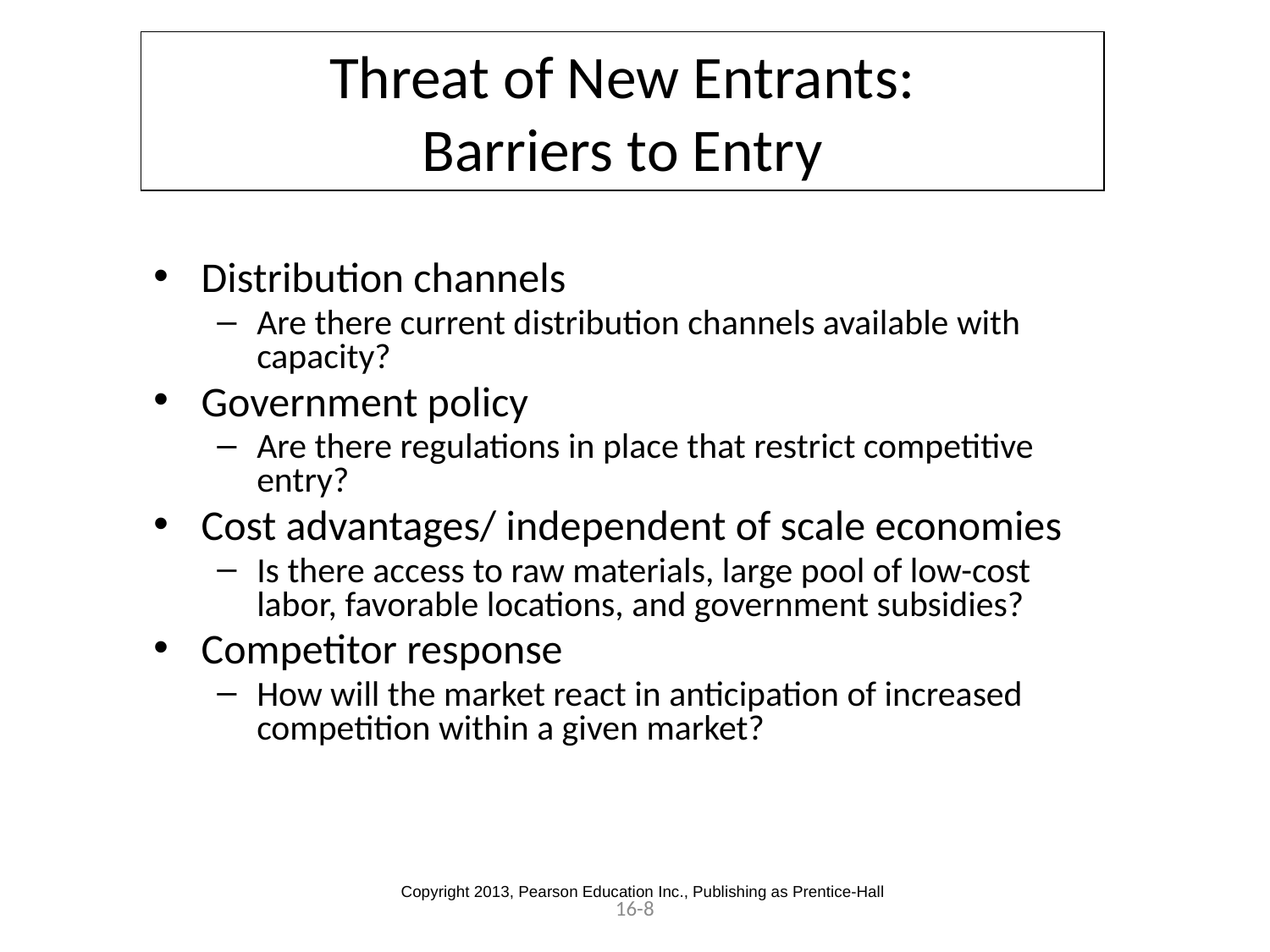

# Threat of New Entrants: Barriers to Entry
Distribution channels
Are there current distribution channels available with capacity?
Government policy
Are there regulations in place that restrict competitive entry?
Cost advantages/ independent of scale economies
Is there access to raw materials, large pool of low-cost labor, favorable locations, and government subsidies?
Competitor response
How will the market react in anticipation of increased competition within a given market?
Copyright 2013, Pearson Education Inc., Publishing as Prentice-Hall

16-8